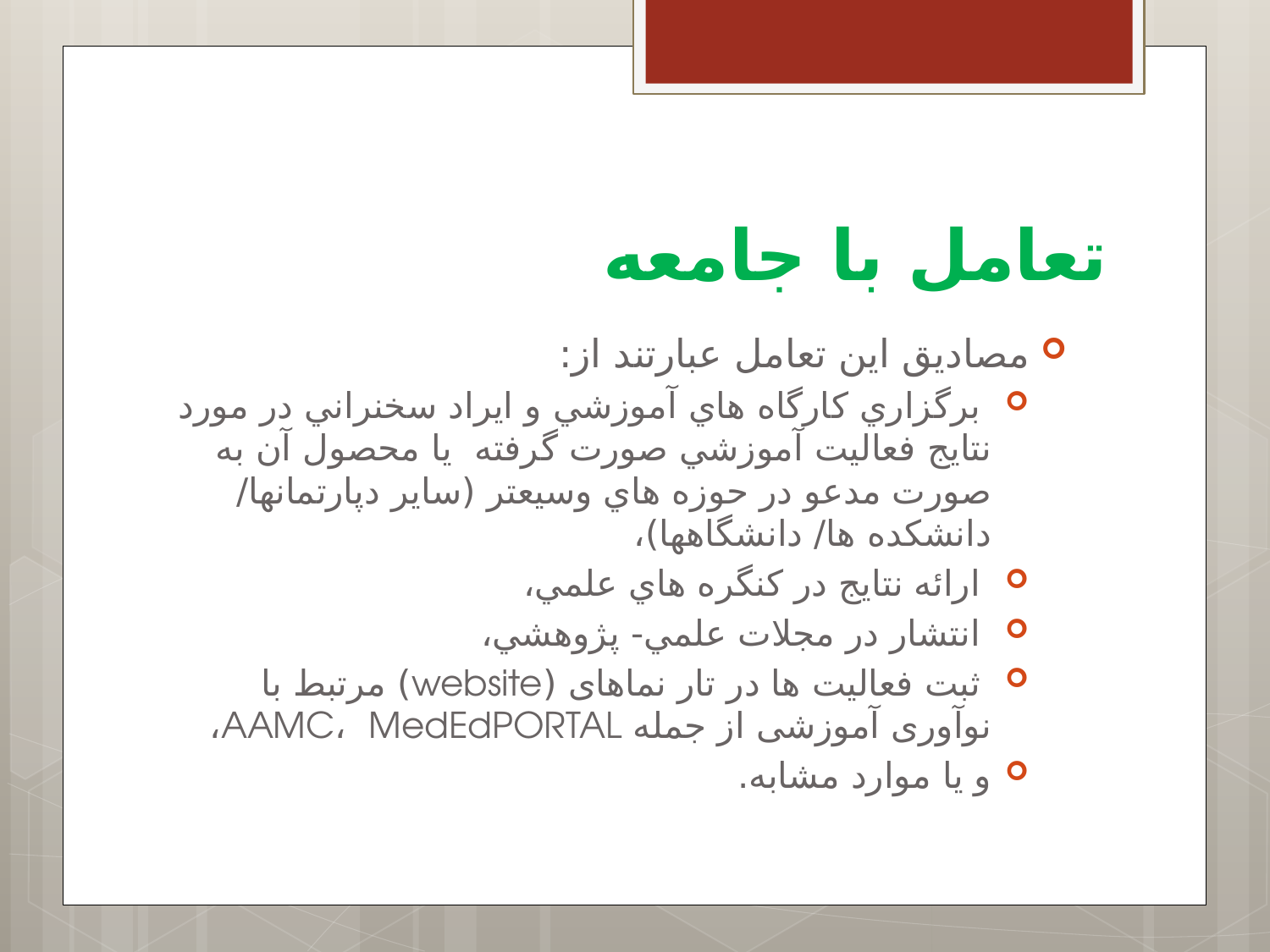

# تعامل با جامعه
مصاديق اين تعامل عبارتند از:
 برگزاري کارگاه هاي آموزشي و ايراد سخنراني در مورد نتايج فعاليت آموزشي صورت گرفته  يا محصول آن به صورت مدعو در حوزه هاي وسيعتر (ساير دپارتمانها/ دانشکده ها/ دانشگاهها)،
 ارائه نتايج در کنگره هاي علمي،
 انتشار در مجلات علمي- پژوهشي،
 ثبت فعاليت ها در تار نماهای (website) مرتبط با نوآوری آموزشی از جمله AAMC،  MedEdPORTAL،
و يا موارد مشابه.